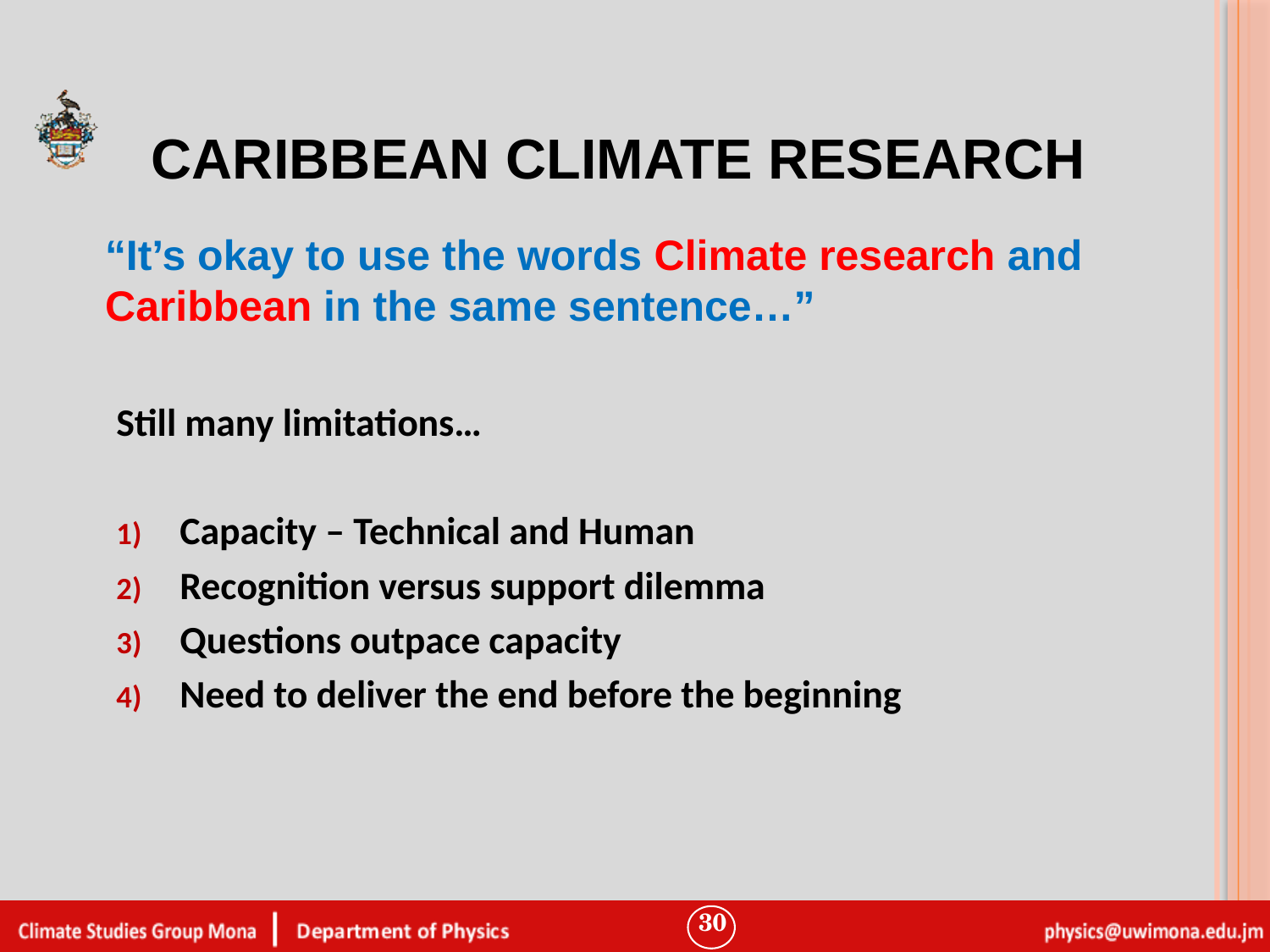

# Caribbean Climate Research
“It’s okay to use the words Climate research and Caribbean in the same sentence…”
Still many limitations…

Capacity – Technical and Human
Recognition versus support dilemma
Questions outpace capacity
Need to deliver the end before the beginning

30